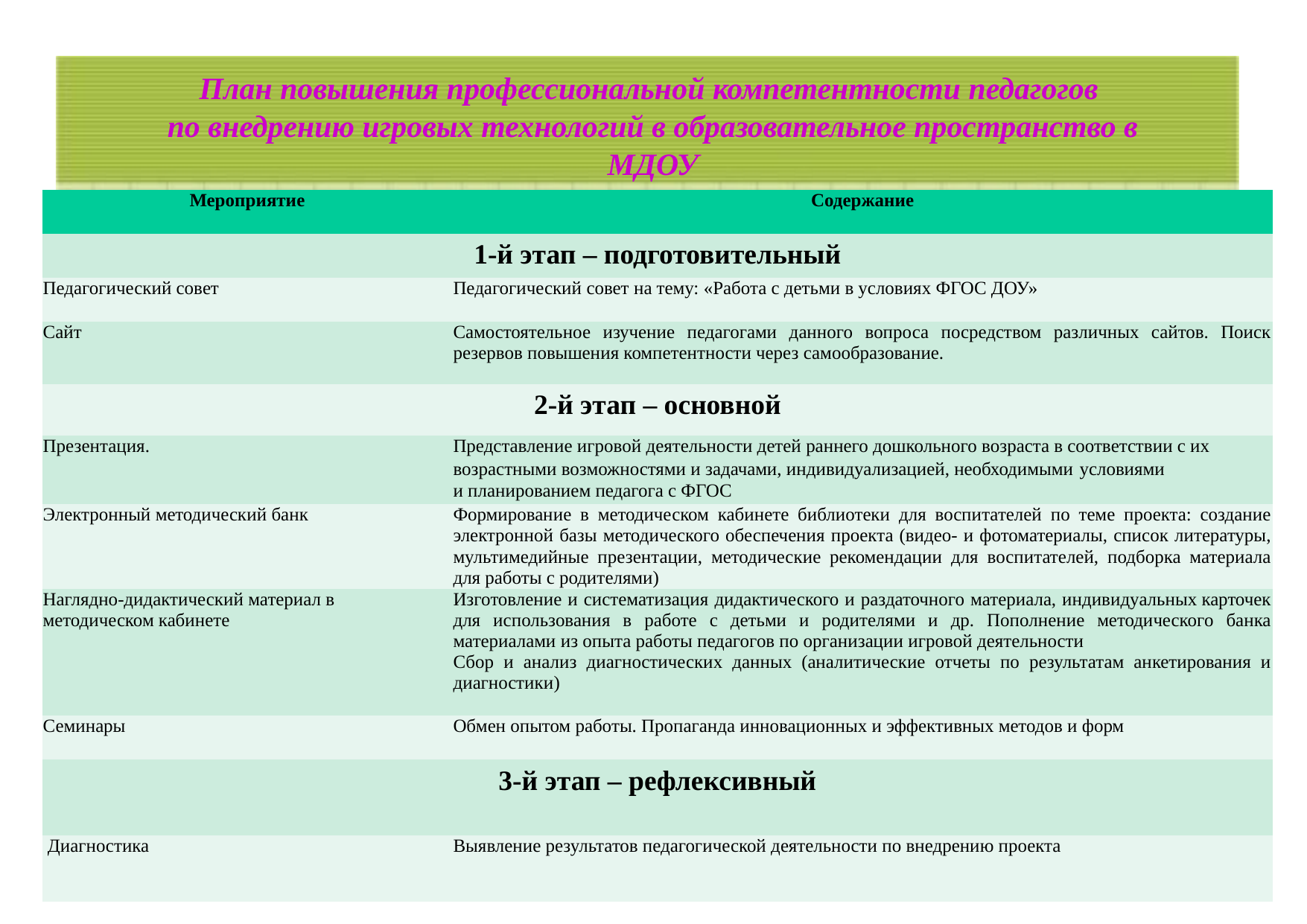

# План повышения профессиональной компетентности педагогов  по внедрению игровых технологий в образовательное пространство в МДОУ
| Мероприятие | Содержание |
| --- | --- |
| 1-й этап – подготовительный |  |
| Педагогический совет | Педагогический совет на тему: «Работа с детьми в условиях ФГОС ДОУ» |
| Сайт | Самостоятельное изучение педагогами данного вопроса посредством различных сайтов. Поиск резервов повышения компетентности через самообразование. |
| 2-й этап – основной |  |
| Презентация. | Представление игровой деятельности детей раннего дошкольного возраста в соответствии с их возрастными возможностями и задачами, индивидуализацией, необходимыми условиями и планированием педагога с ФГОС |
| Электронный методический банк | Формирование в методическом кабинете библиотеки для воспитателей по теме проекта: создание электронной базы методического обеспечения проекта (видео- и фотоматериалы, список литературы, мультимедийные презентации, методические рекомендации для воспитателей, подборка материала для работы с родителями) |
| Наглядно-дидактический материал в методическом кабинете | Изготовление и систематизация дидактического и раздаточного материала, индивидуальных карточек для использования в работе с детьми и родителями и др. Пополнение методического банка материалами из опыта работы педагогов по организации игровой деятельности Сбор и анализ диагностических данных (аналитические отчеты по результатам анкетирования и диагностики) |
| Семинары | Обмен опытом работы. Пропаганда инновационных и эффективных методов и форм |
| 3-й этап – рефлексивный |  |
| Диагностика | Выявление результатов педагогической деятельности по внедрению проекта |